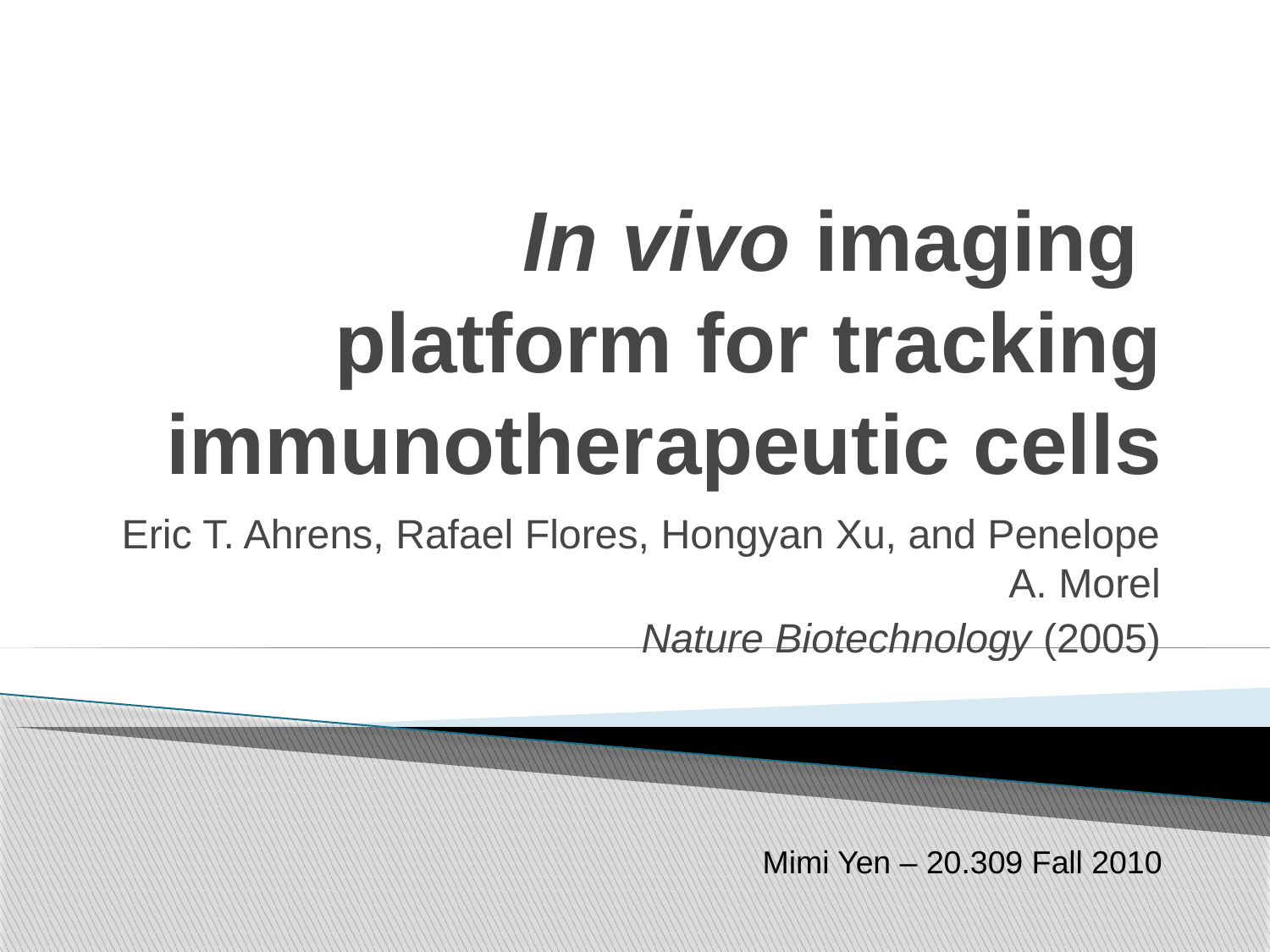

# In vivo imaging platform for tracking immunotherapeutic cells
Eric T. Ahrens, Rafael Flores, Hongyan Xu, and Penelope A. Morel
Nature Biotechnology (2005)
Mimi Yen – 20.309 Fall 2010